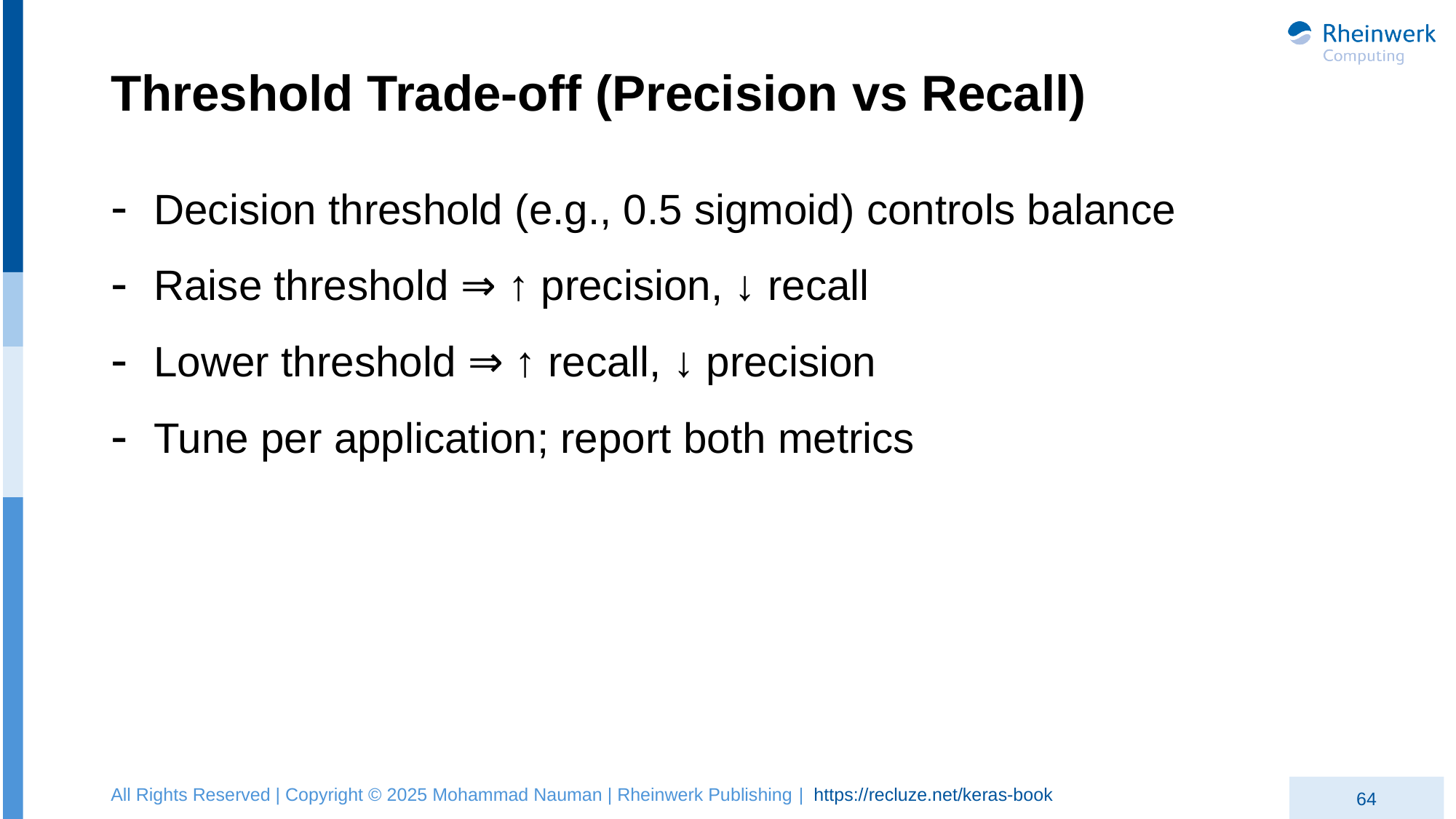

# Threshold Trade-off (Precision vs Recall)
Decision threshold (e.g., 0.5 sigmoid) controls balance
Raise threshold ⇒ ↑ precision, ↓ recall
Lower threshold ⇒ ↑ recall, ↓ precision
Tune per application; report both metrics